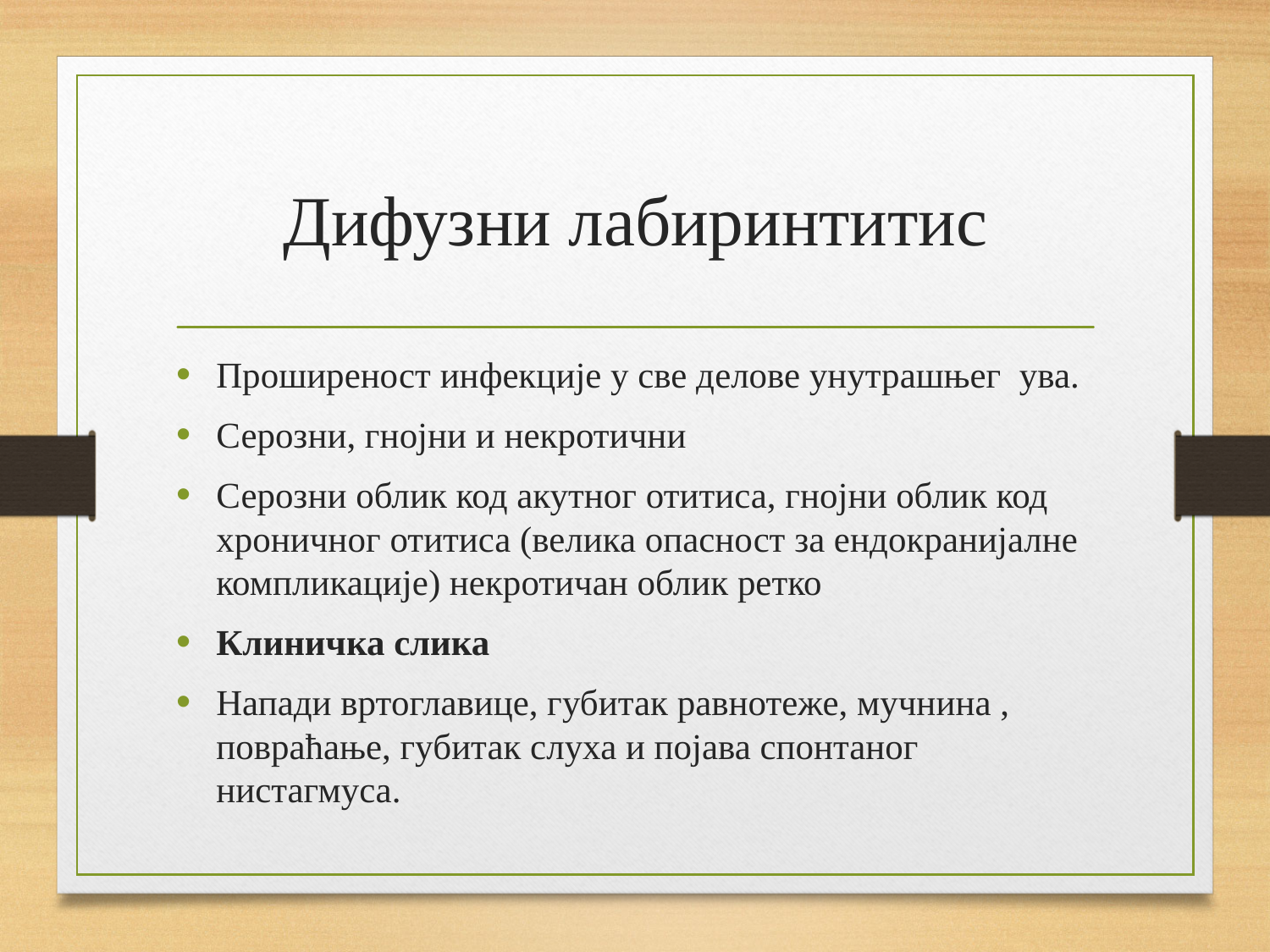

# Дифузни лабиринтитис
Проширеност инфекције у све делове унутрашњег  ува.
Серозни, гнојни и некротични
Серозни облик код акутног отитиса, гнојни облик код хроничног отитиса (велика опасност за ендокранијалне компликације) некротичан облик ретко
Клиничка слика
Напади вртоглавице, губитак равнотеже, мучнина , повраћање, губитак слуха и појава спонтаног нистагмуса.